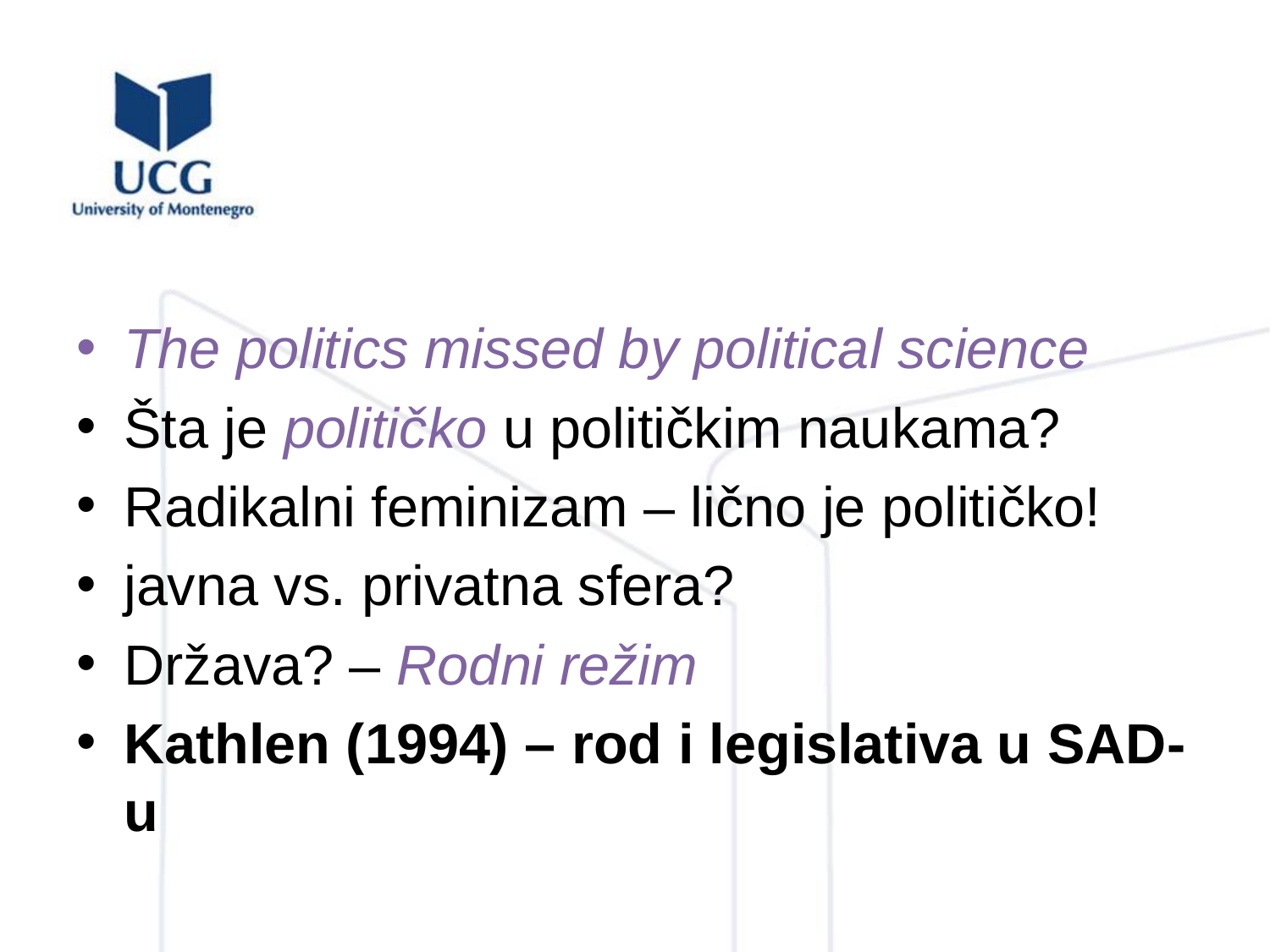

#
The politics missed by political science
Šta je političko u političkim naukama?
Radikalni feminizam – lično je političko!
javna vs. privatna sfera?
Država? – Rodni režim
Kathlen (1994) – rod i legislativa u SAD-u